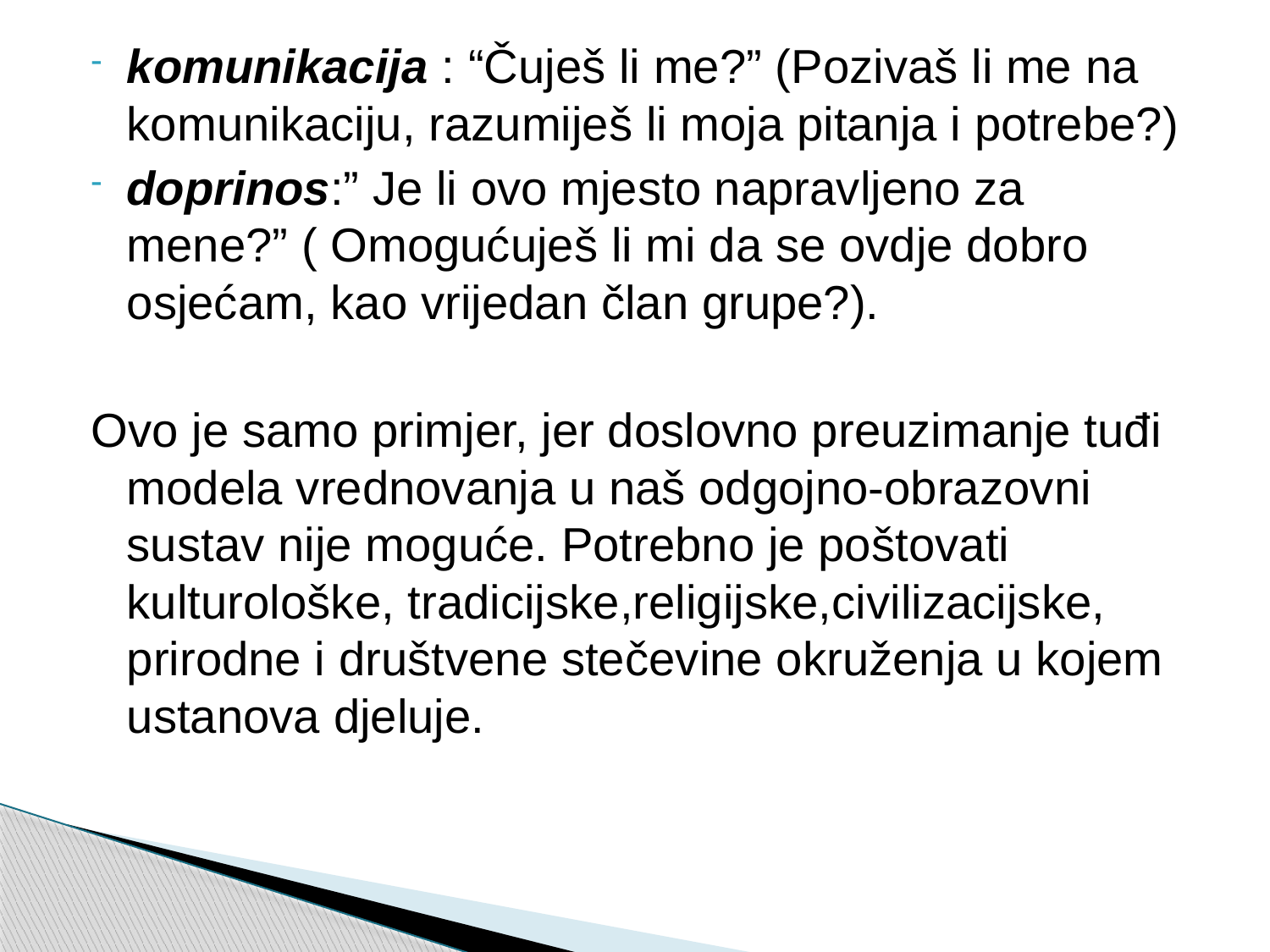

komunikacija : “Čuješ li me?” (Pozivaš li me na komunikaciju, razumiješ li moja pitanja i potrebe?)
doprinos:” Je li ovo mjesto napravljeno za mene?” ( Omogućuješ li mi da se ovdje dobro osjećam, kao vrijedan član grupe?).

Ovo je samo primjer, jer doslovno preuzimanje tuđi modela vrednovanja u naš odgojno-obrazovni sustav nije moguće. Potrebno je poštovati kulturološke, tradicijske,religijske,civilizacijske, prirodne i društvene stečevine okruženja u kojem ustanova djeluje.